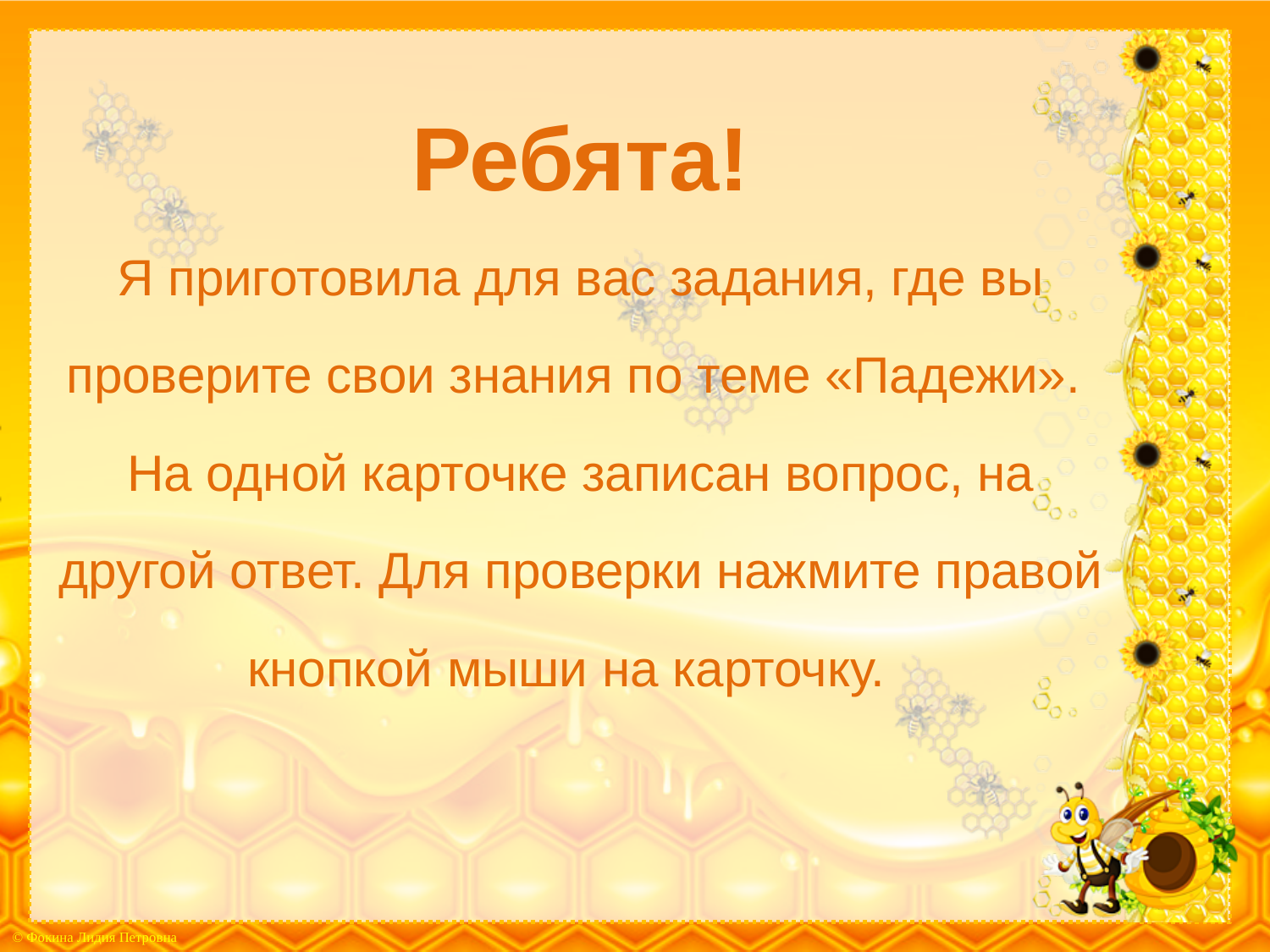

Ребята!
Я приготовила для вас задания, где вы проверите свои знания по теме «Падежи».
На одной карточке записан вопрос, на другой ответ. Для проверки нажмите правой кнопкой мыши на карточку.